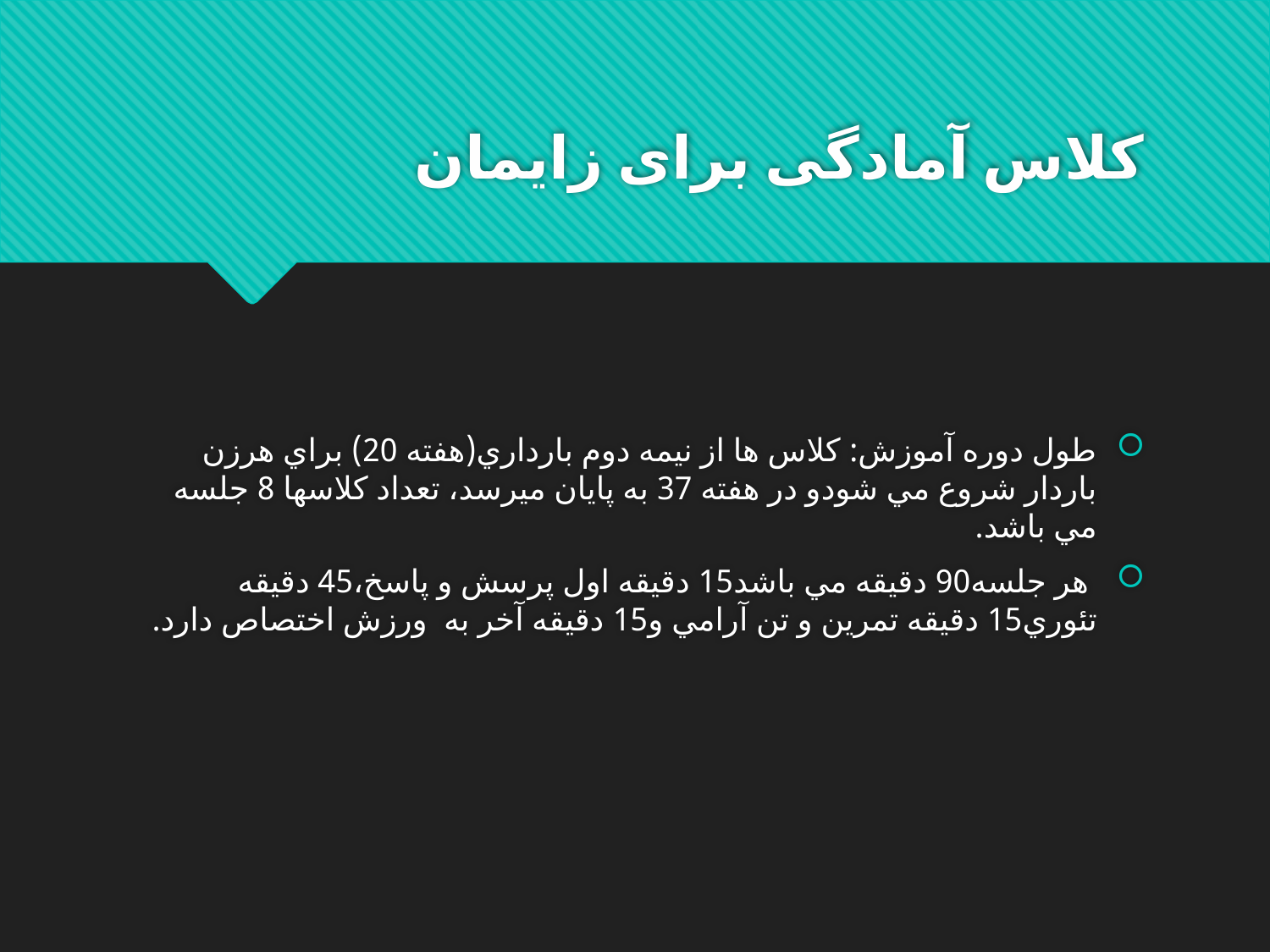

# کلاس آمادگی برای زایمان
طول دوره آموزش: كلاس ها از نيمه دوم بارداري(هفته 20) براي هرزن باردار شروع مي شودو در هفته 37 به پايان ميرسد، تعداد كلاسها 8 جلسه مي باشد.
 هر جلسه90 دقيقه مي باشد15 دقيقه اول پرسش و پاسخ،45 دقيقه تئوري15 دقيقه تمرين و تن آرامي و15 دقيقه آخر به  ورزش اختصاص دارد.